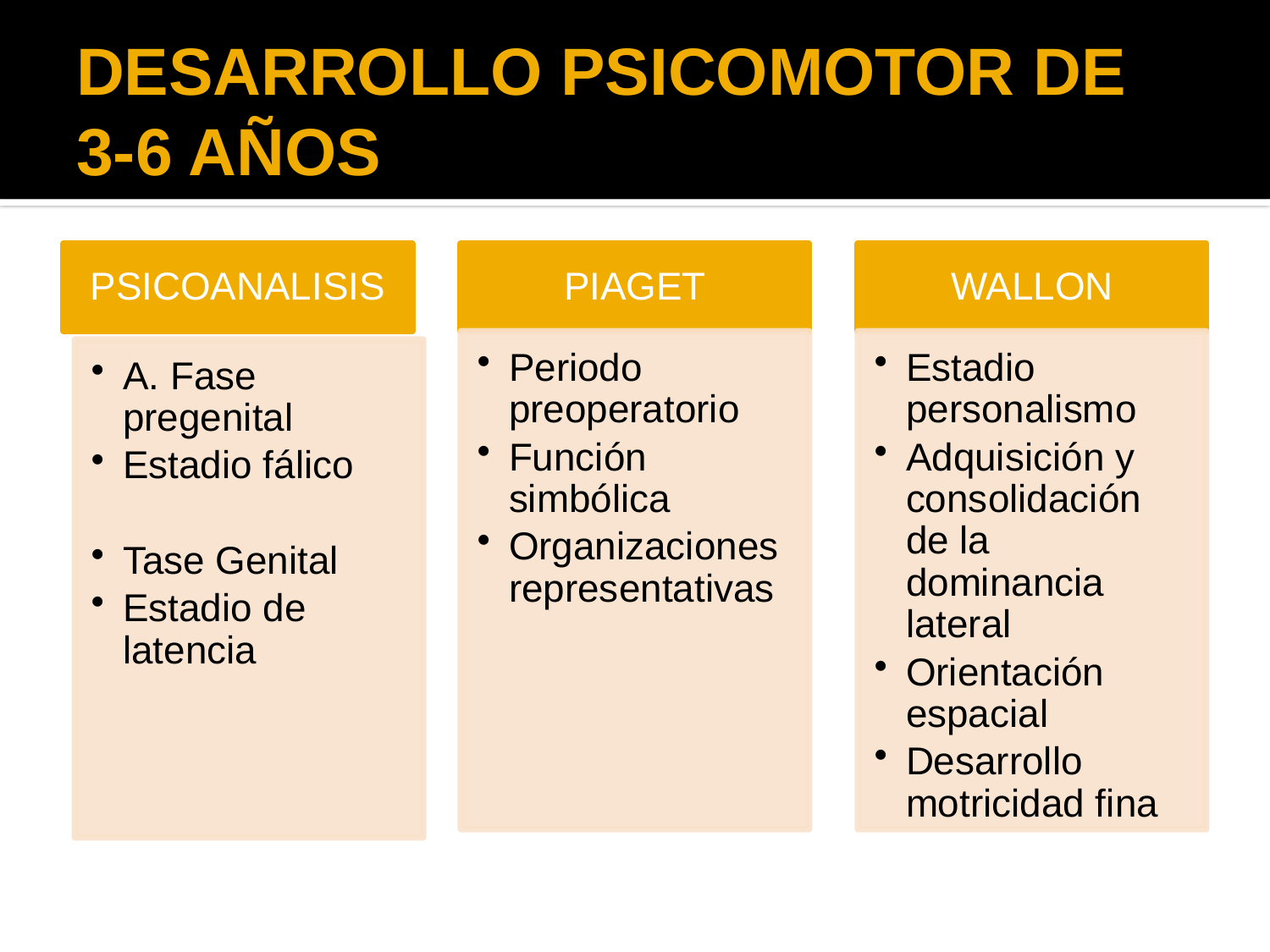

# DESARROLLO PSICOMOTOR DE 3-6 AÑOS
PSICOANALISIS
A. Fase pregenital
Estadio fálico

Tase Genital
Estadio de latencia

PIAGET
Periodo preoperatorio
Función simbólica
Organizaciones representativas
WALLON
Estadio personalismo
Adquisición y consolidación de la dominancia lateral
Orientación espacial
Desarrollo motricidad fina